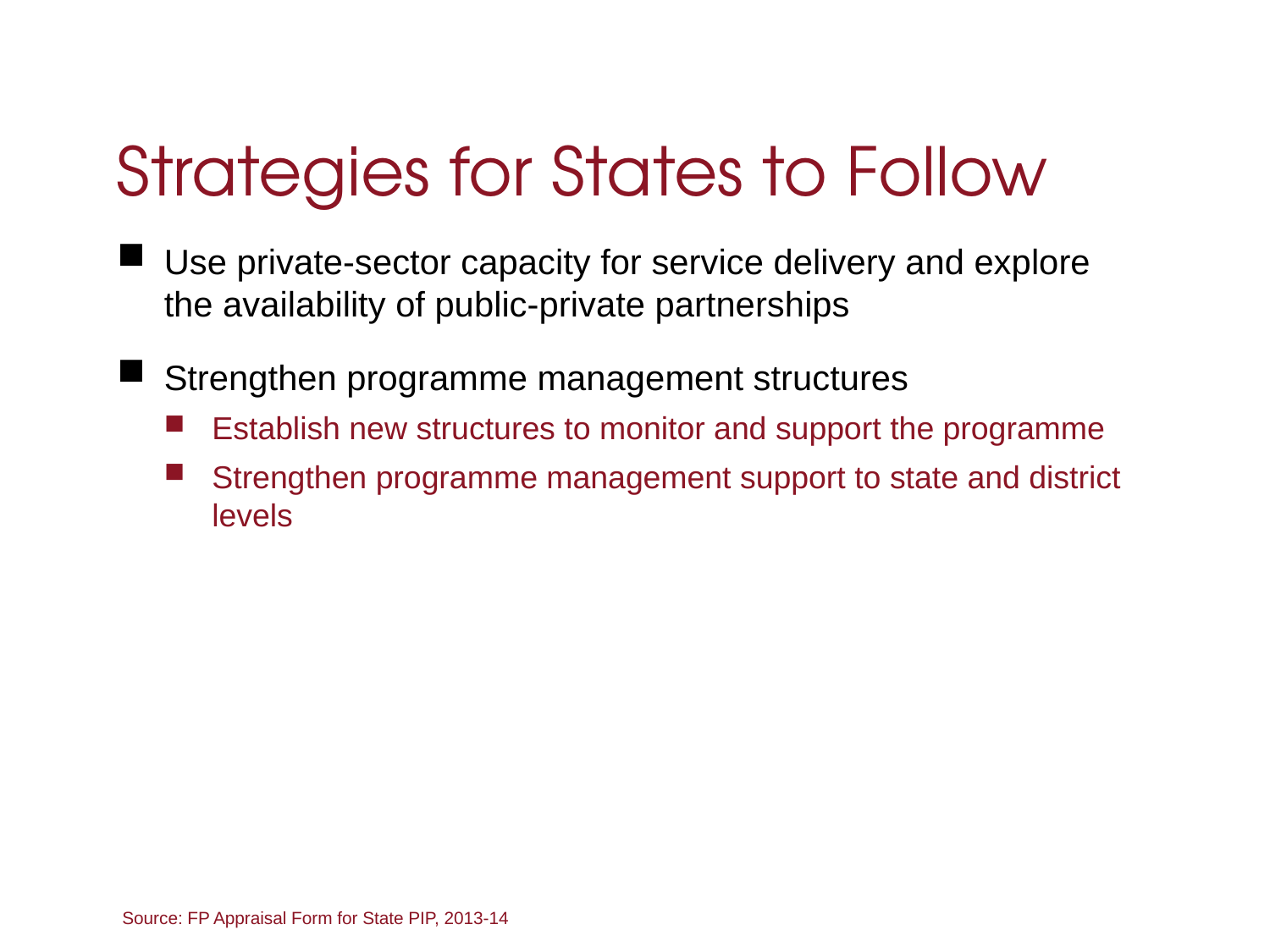

# Strategies for States to Follow
Use private-sector capacity for service delivery and explore the availability of public-private partnerships
Strengthen programme management structures
Establish new structures to monitor and support the programme
Strengthen programme management support to state and district levels

Source: FP Appraisal Form for State PIP, 2013-14